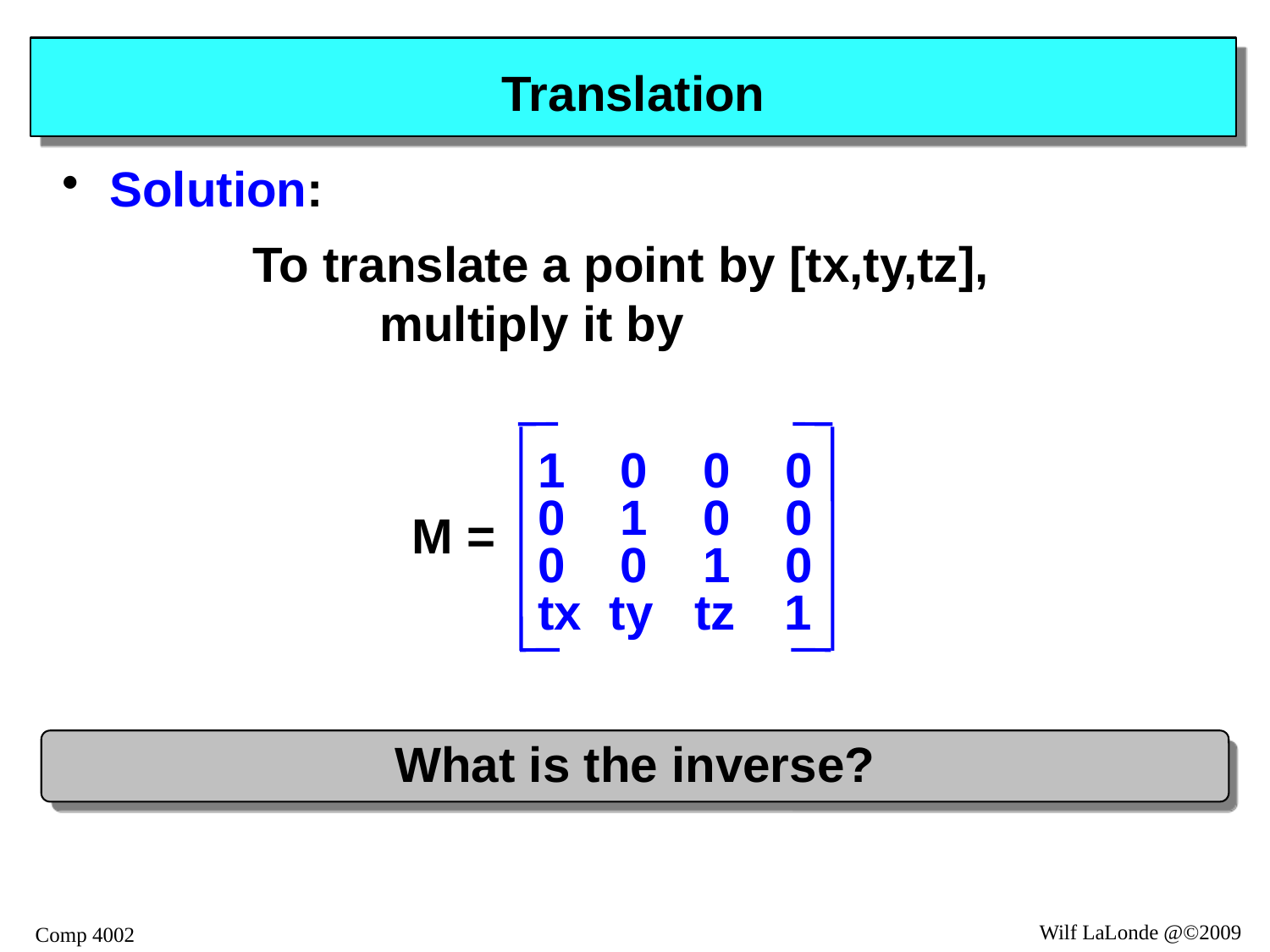

# Translation
Solution:
	To translate a point by [tx,ty,tz],				multiply it by

1    0    0    0
0    1    0    0
0    0    1    0
tx  ty   tz    1
M =
What is the inverse?